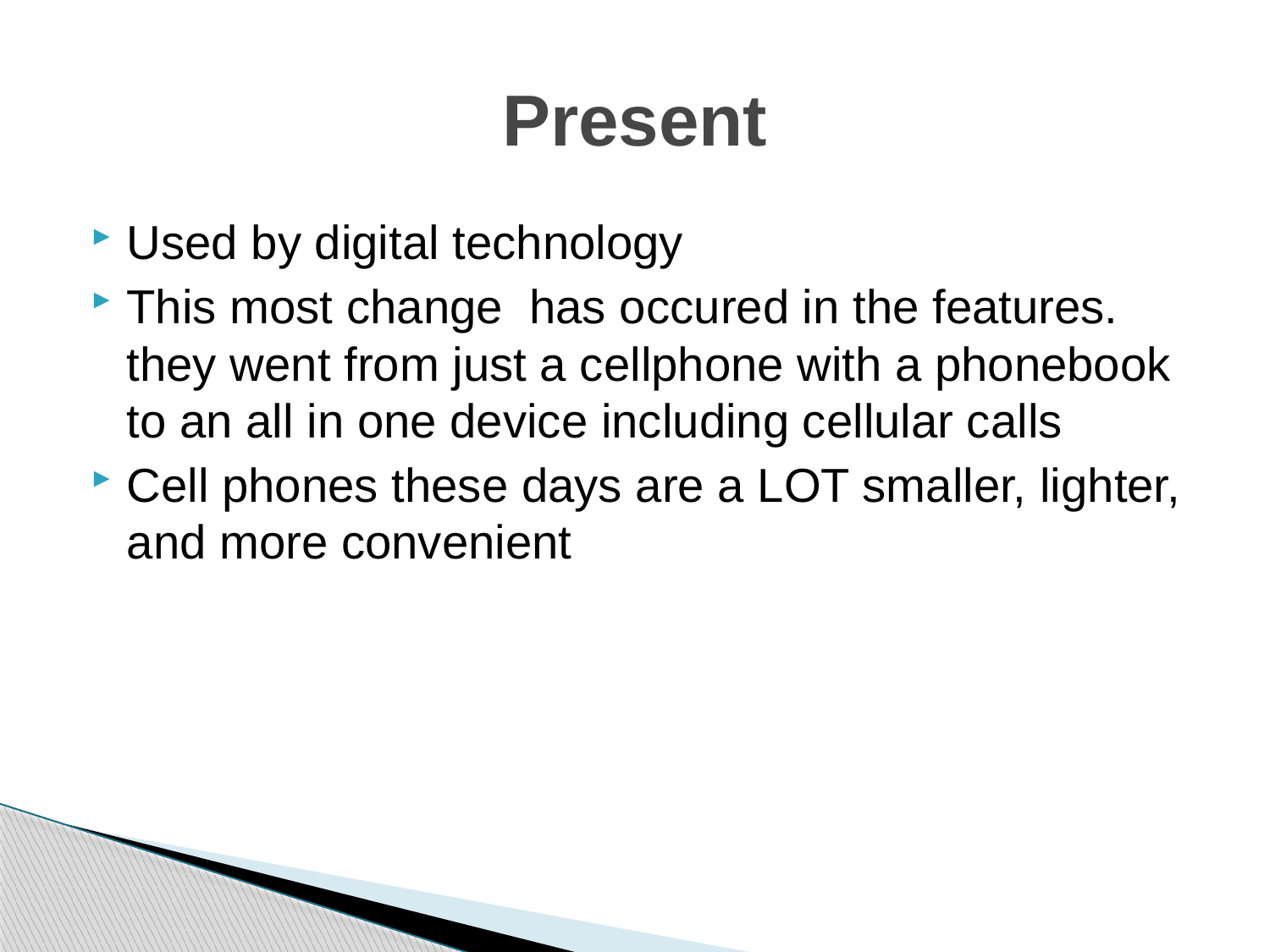

# Present
Used by digital technology
This most change  has occured in the features. they went from just a cellphone with a phonebook to an all in one device including cellular calls
Cell phones these days are a LOT smaller, lighter, and more convenient